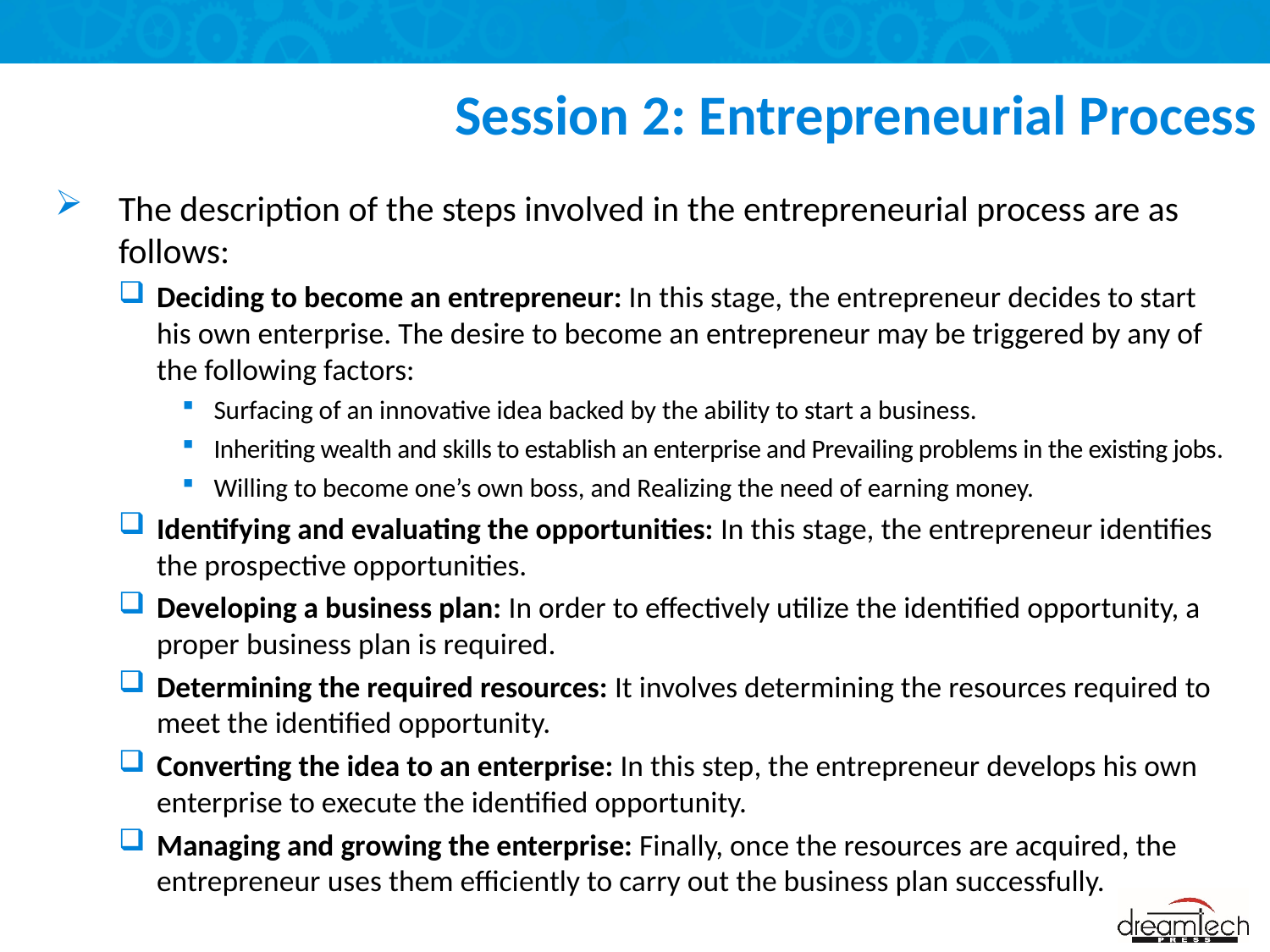

# Session 2: Entrepreneurial Process
The description of the steps involved in the entrepreneurial process are as follows:
Deciding to become an entrepreneur: In this stage, the entrepreneur decides to start his own enterprise. The desire to become an entrepreneur may be triggered by any of the following factors:
Surfacing of an innovative idea backed by the ability to start a business.
Inheriting wealth and skills to establish an enterprise and Prevailing problems in the existing jobs.
Willing to become one’s own boss, and Realizing the need of earning money.
Identifying and evaluating the opportunities: In this stage, the entrepreneur identifies the prospective opportunities.
Developing a business plan: In order to effectively utilize the identified opportunity, a proper business plan is required.
Determining the required resources: It involves determining the resources required to meet the identified opportunity.
Converting the idea to an enterprise: In this step, the entrepreneur develops his own enterprise to execute the identified opportunity.
Managing and growing the enterprise: Finally, once the resources are acquired, the entrepreneur uses them efficiently to carry out the business plan successfully.